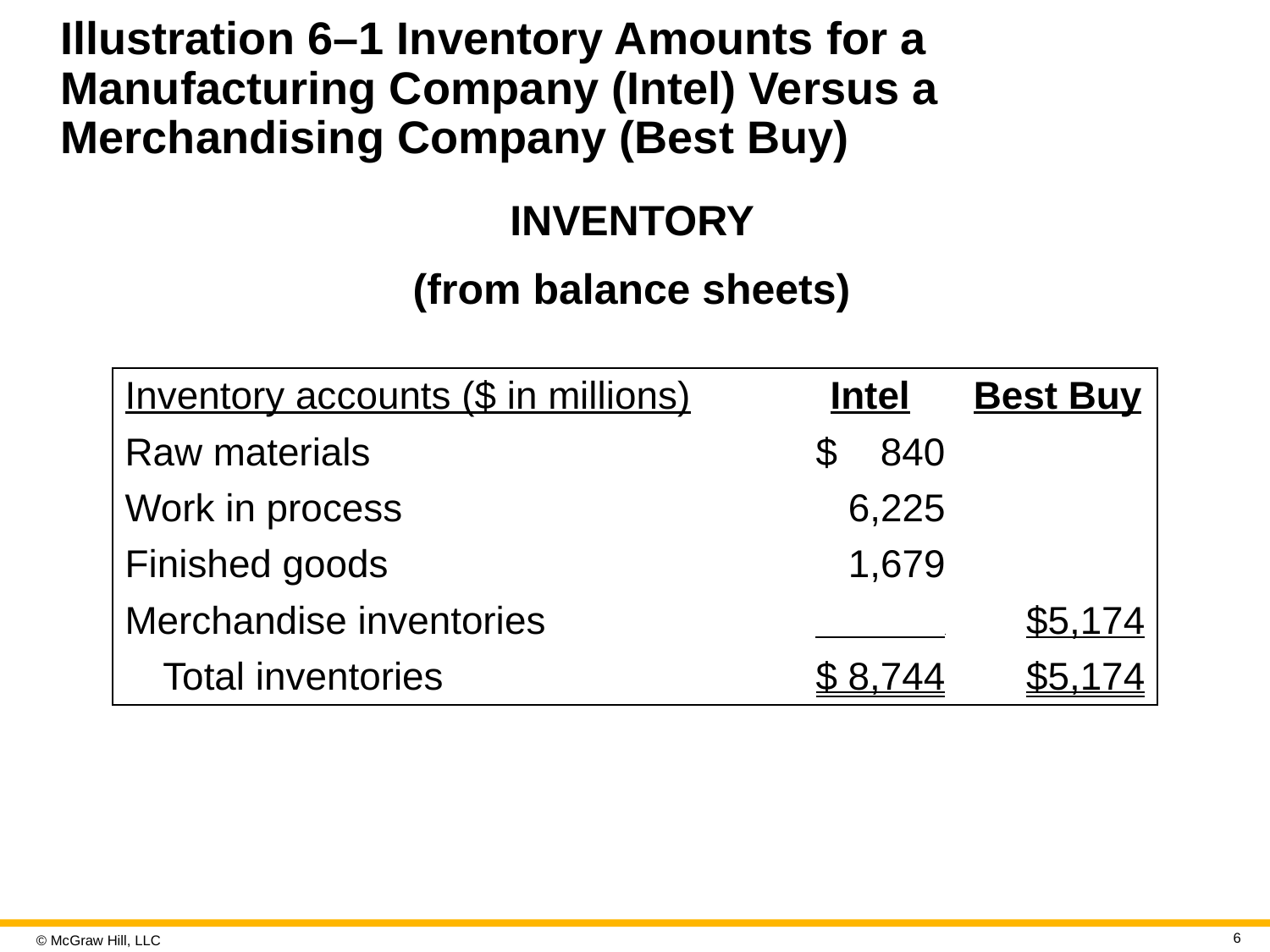

# Illustration 6–1 Inventory Amounts for a Manufacturing Company (Intel) Versus a Merchandising Company (Best Buy)
INVENTORY
(from balance sheets)
| Inventory accounts ($ in millions) | Intel | Best Buy |
| --- | --- | --- |
| Raw materials | $ 840 |  |
| Work in process | 6,225 |  |
| Finished goods | 1,679 |  |
| Merchandise inventories | . | $5,174 |
| Total inventories | $ 8,744 | $5,174 |
6